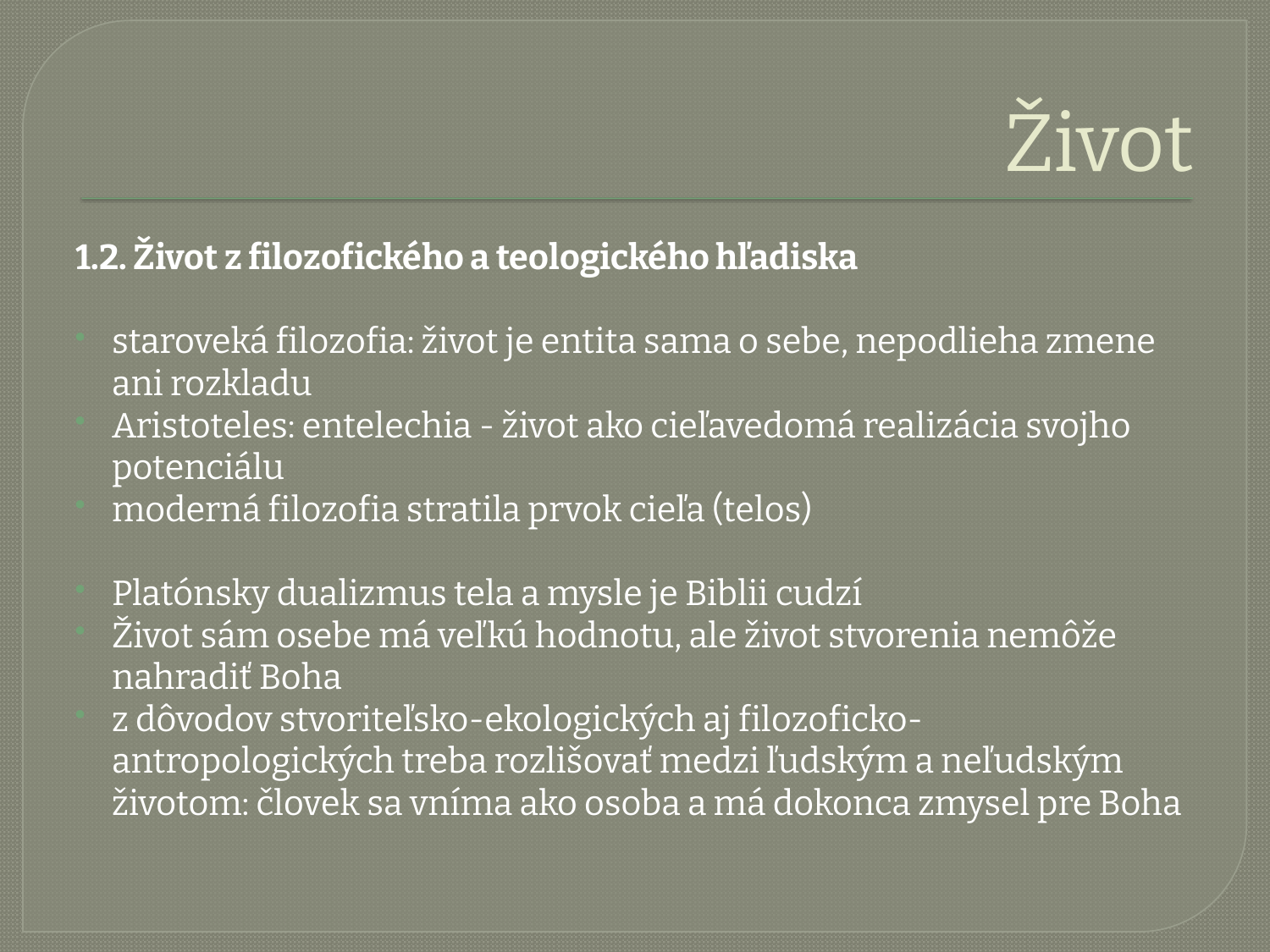

# Život
1.2. Život z filozofického a teologického hľadiska

staroveká filozofia: život je entita sama o sebe, nepodlieha zmene ani rozkladu
Aristoteles: entelechia - život ako cieľavedomá realizácia svojho potenciálu
moderná filozofia stratila prvok cieľa (telos)

Platónsky dualizmus tela a mysle je Biblii cudzí
Život sám osebe má veľkú hodnotu, ale život stvorenia nemôže nahradiť Boha
z dôvodov stvoriteľsko-ekologických aj filozoficko-antropologických treba rozlišovať medzi ľudským a neľudským životom: človek sa vníma ako osoba a má dokonca zmysel pre Boha